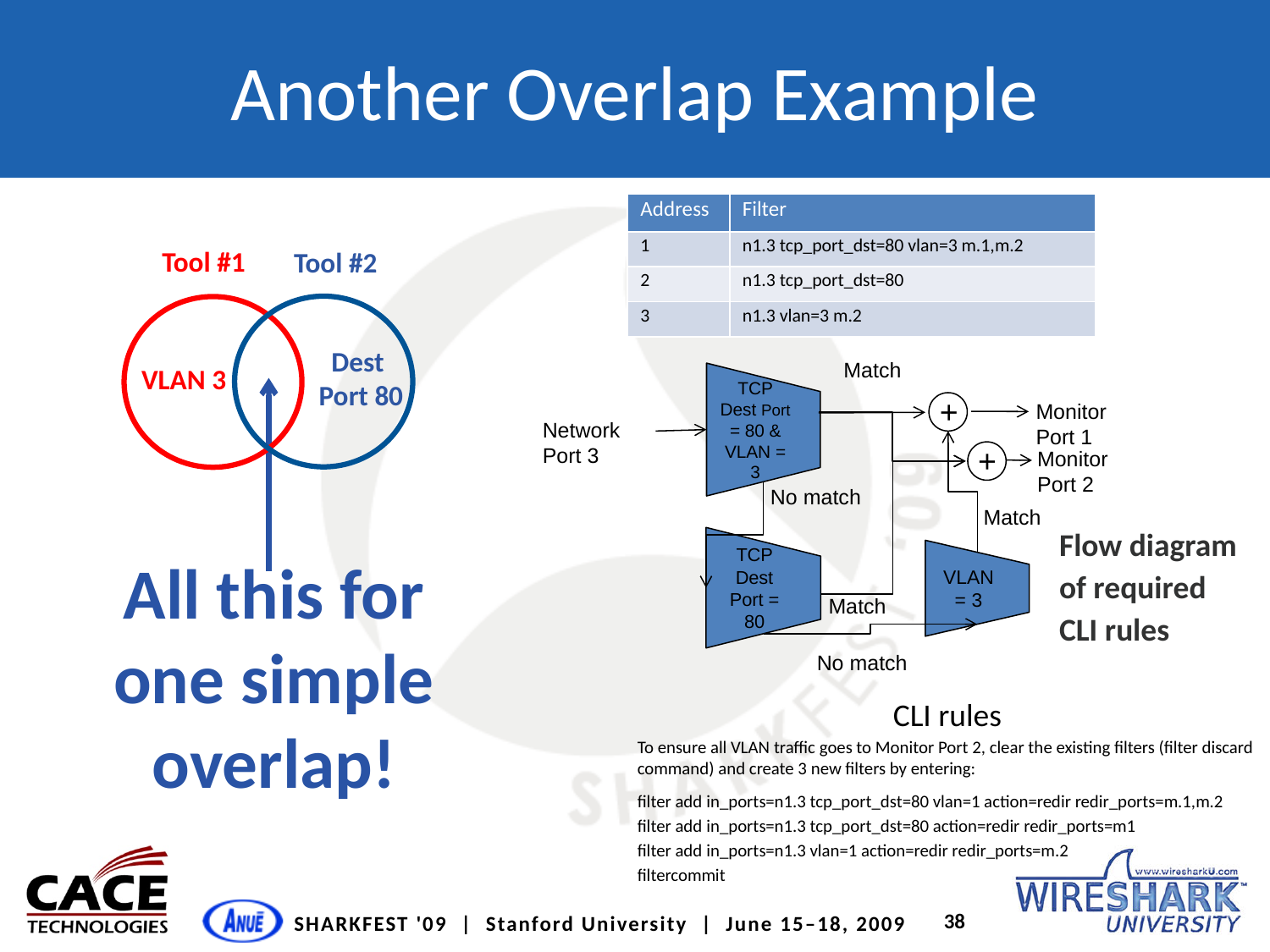

# Another Overlap Example
| Address | Filter |
| --- | --- |
| 1 | n1.3 tcp\_port\_dst=80 vlan=3 m.1,m.2 |
| 2 | n1.3 tcp\_port\_dst=80 |
| 3 | n1.3 vlan=3 m.2 |
Tool #1
Tool #2

Dest
Port 80
VLAN 3
Match
TCP Dest Port = 80 & VLAN = 3

Monitor Port 1
Network Port 3

Monitor Port 2
No match
TCP Dest Port = 80
VLAN = 3
Match
No match
+
+
Match
Flow diagram
of required
CLI rules
All this for one simple overlap!
CLI rules
To ensure all VLAN traffic goes to Monitor Port 2, clear the existing filters (filter discard command) and create 3 new filters by entering:

filter add in_ports=n1.3 tcp_port_dst=80 vlan=1 action=redir redir_ports=m.1,m.2
filter add in_ports=n1.3 tcp_port_dst=80 action=redir redir_ports=m1
filter add in_ports=n1.3 vlan=1 action=redir redir_ports=m.2
filtercommit